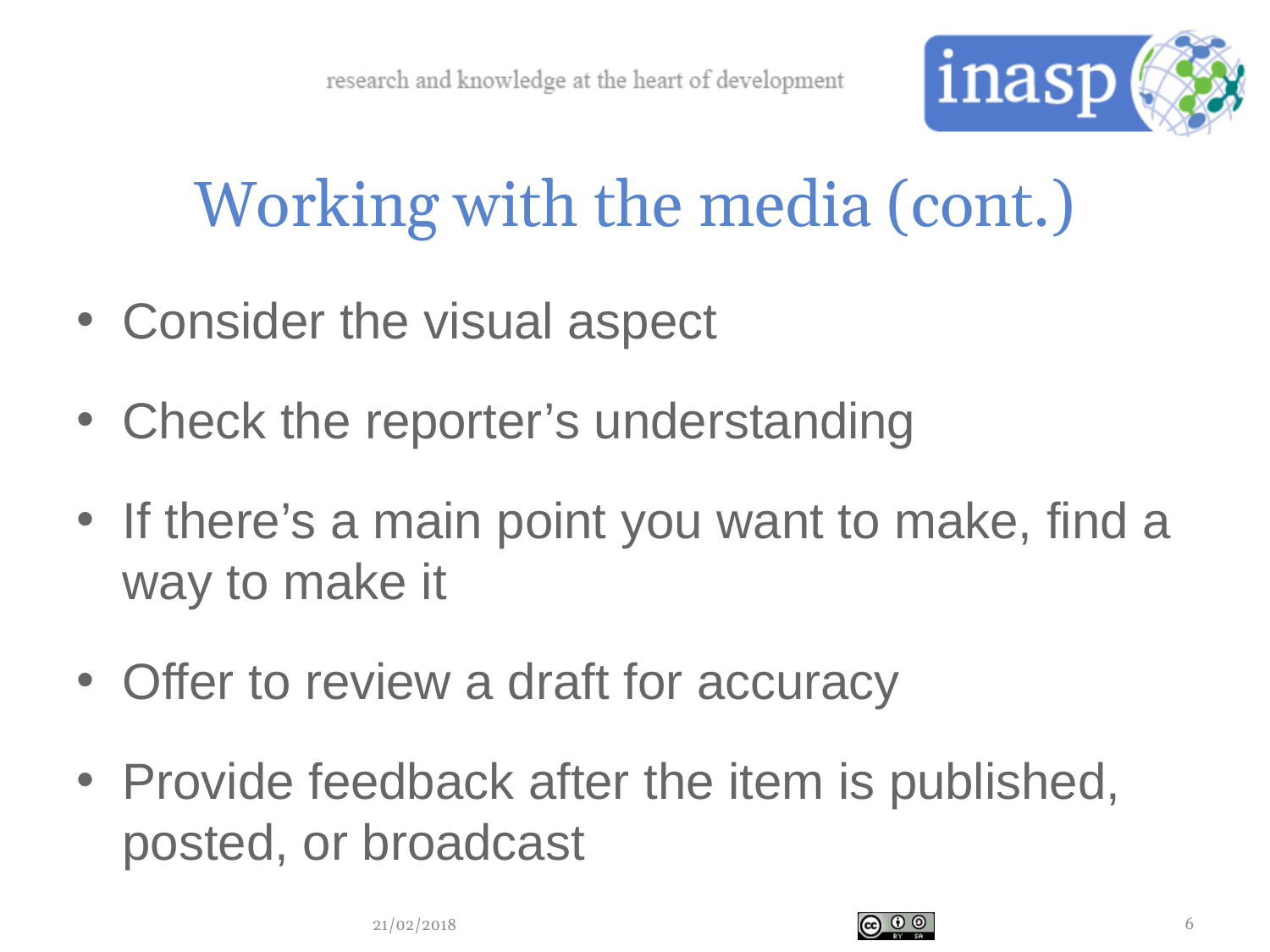

Working with the media (cont.)
Consider the visual aspect

Check the reporter’s understanding

If there’s a main point you want to make, find a way to make it

Offer to review a draft for accuracy

Provide feedback after the item is published, posted, or broadcast
21/02/2018

6